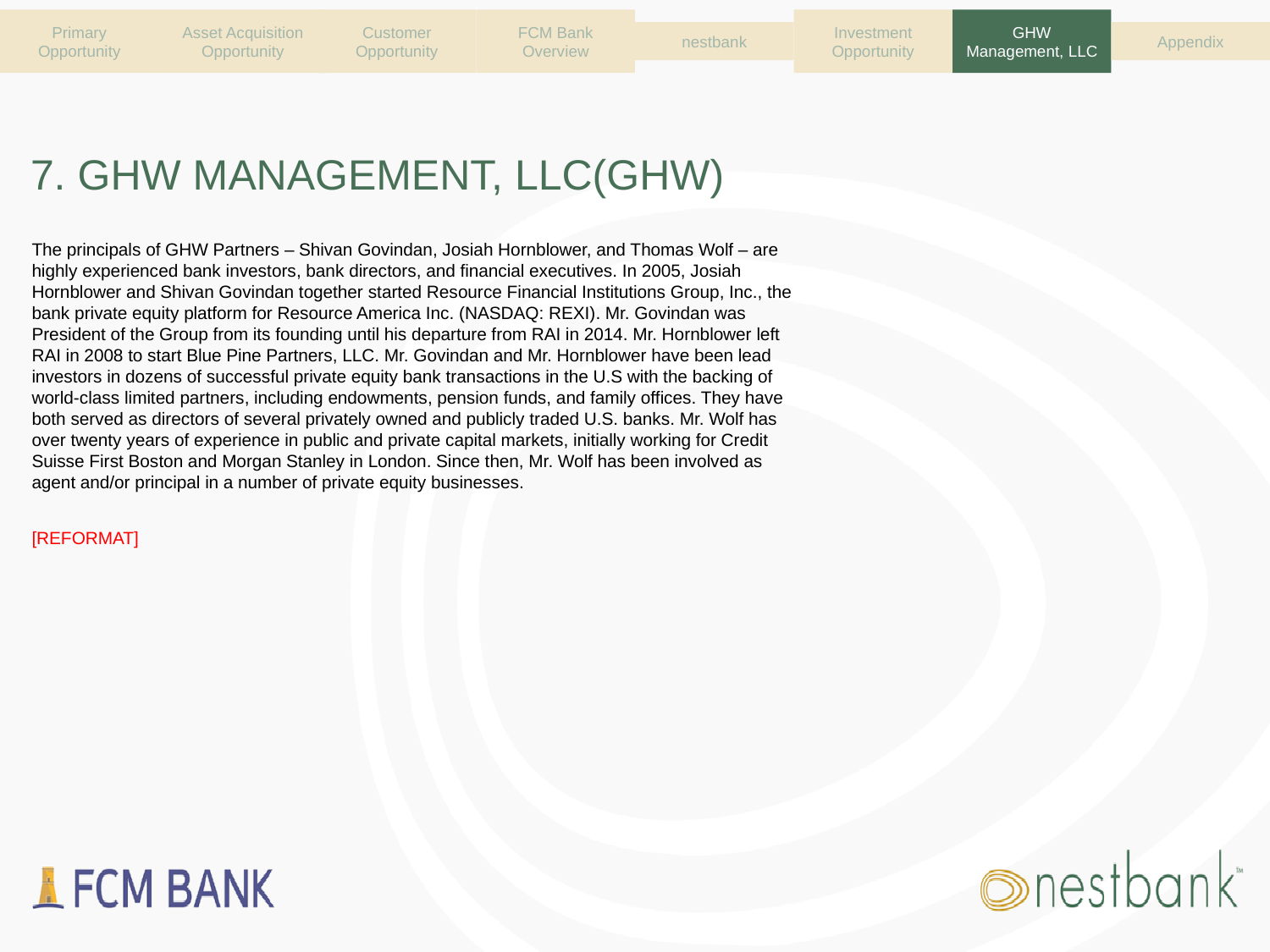

Primary Opportunity
Asset Acquisition
Opportunity
Customer Opportunity
FCM Bank Overview
Investment Opportunity
nestbank
GHW Management, LLC
Appendix
# 7. GHW MANAGEMENT, LLC(GHW)
The principals of GHW Partners – Shivan Govindan, Josiah Hornblower, and Thomas Wolf – are highly experienced bank investors, bank directors, and financial executives. In 2005, Josiah Hornblower and Shivan Govindan together started Resource Financial Institutions Group, Inc., the bank private equity platform for Resource America Inc. (NASDAQ: REXI). Mr. Govindan was President of the Group from its founding until his departure from RAI in 2014. Mr. Hornblower left RAI in 2008 to start Blue Pine Partners, LLC. Mr. Govindan and Mr. Hornblower have been lead investors in dozens of successful private equity bank transactions in the U.S with the backing of world-class limited partners, including endowments, pension funds, and family offices. They have both served as directors of several privately owned and publicly traded U.S. banks. Mr. Wolf has over twenty years of experience in public and private capital markets, initially working for Credit Suisse First Boston and Morgan Stanley in London. Since then, Mr. Wolf has been involved as agent and/or principal in a number of private equity businesses.

[REFORMAT]